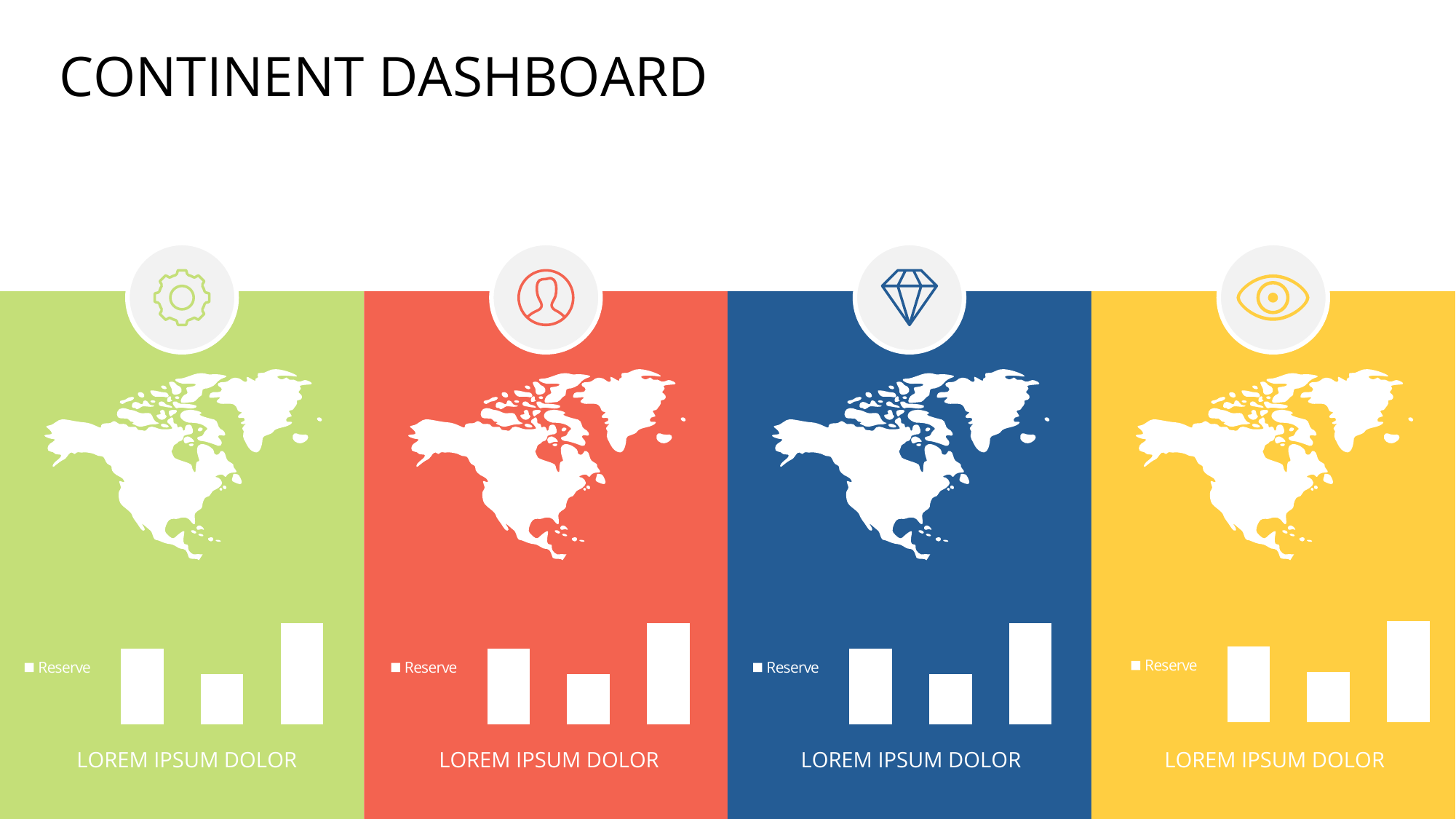

# CONTINENT DASHBOARD

### Chart

| Category | Reserve |
|---|---|
| Category 1 | 3.0 |
| Category 2 | 2.0 |
| Category 3 | 4.0 |

### Chart

| Category | Reserve |
|---|---|
| Category 1 | 3.0 |
| Category 2 | 2.0 |
| Category 3 | 4.0 |

### Chart

| Category | Reserve |
|---|---|
| Category 1 | 3.0 |
| Category 2 | 2.0 |
| Category 3 | 4.0 |

### Chart

| Category | Reserve |
|---|---|
| Category 1 | 3.0 |
| Category 2 | 2.0 |
| Category 3 | 4.0 |
LOREM IPSUM DOLOR
LOREM IPSUM DOLOR
LOREM IPSUM DOLOR
LOREM IPSUM DOLOR